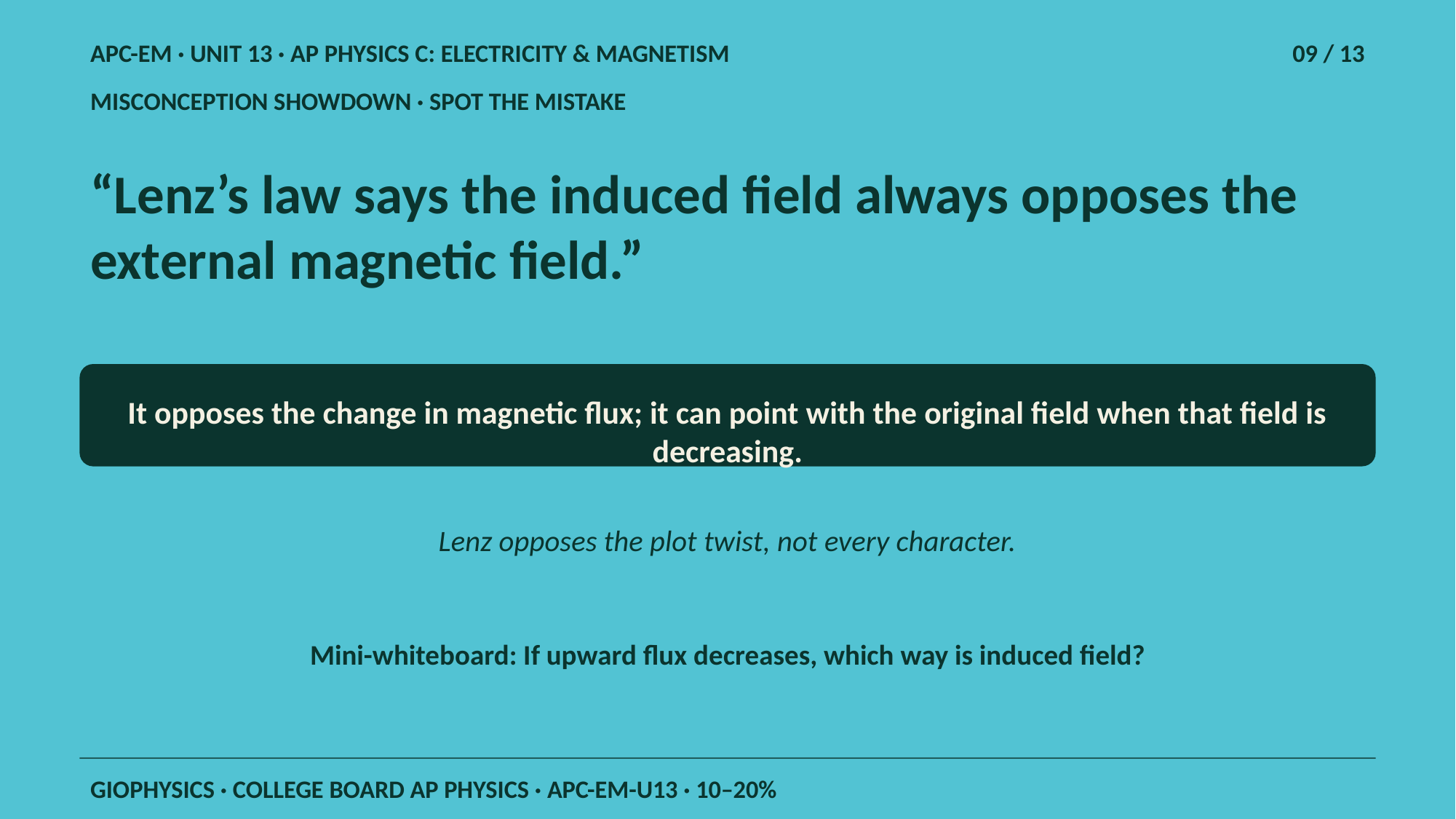

APC-EM · UNIT 13 · AP PHYSICS C: ELECTRICITY & MAGNETISM
09 / 13
MISCONCEPTION SHOWDOWN · SPOT THE MISTAKE
“Lenz’s law says the induced field always opposes the external magnetic field.”

It opposes the change in magnetic flux; it can point with the original field when that field is decreasing.
Lenz opposes the plot twist, not every character.
Mini-whiteboard: If upward flux decreases, which way is induced field?

GIOPHYSICS · COLLEGE BOARD AP PHYSICS · APC-EM-U13 · 10–20%